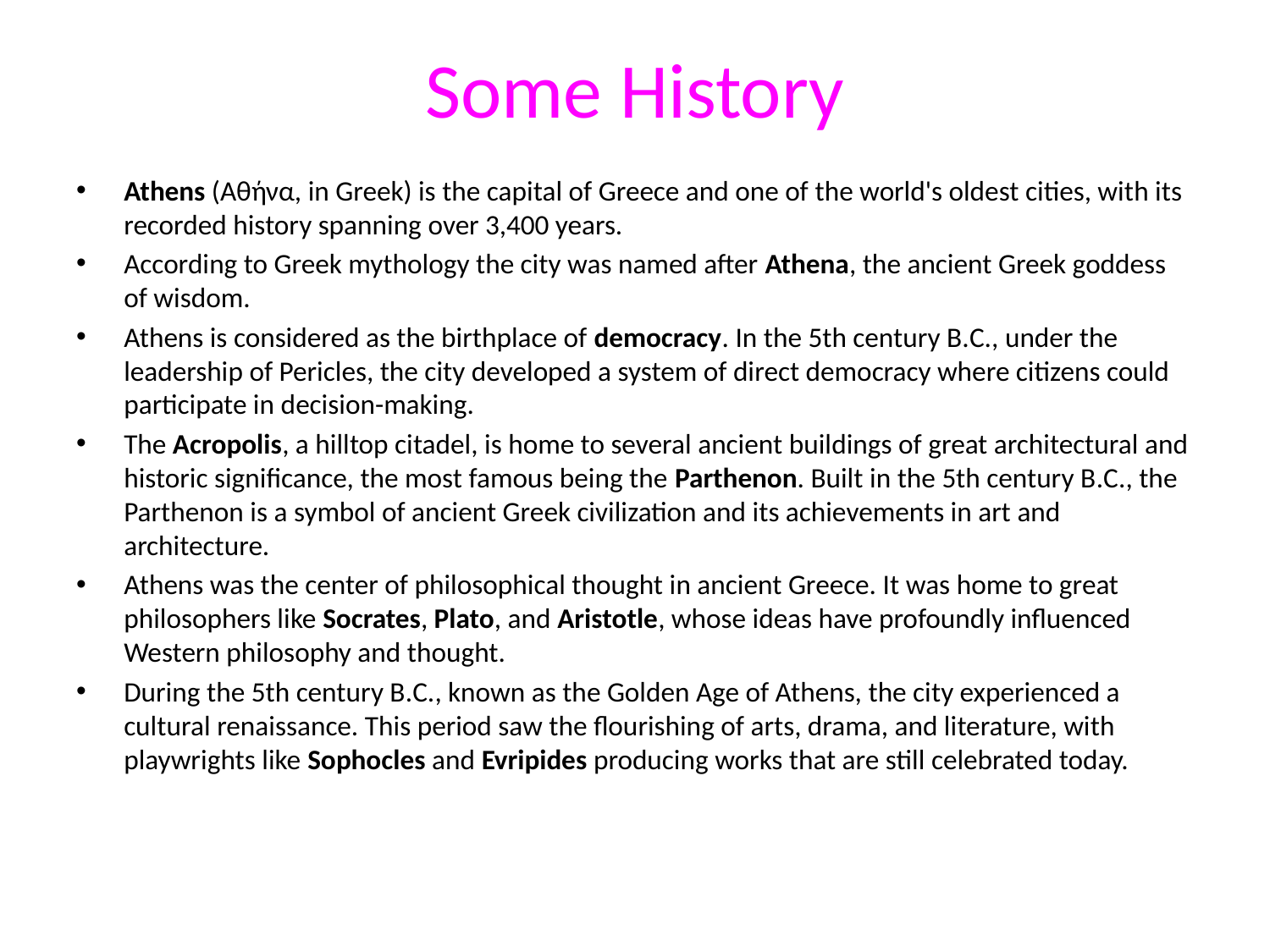

# Some History
Athens (Αθήνα, in Greek) is the capital of Greece and one of the world's oldest cities, with its recorded history spanning over 3,400 years.
According to Greek mythology the city was named after Athena, the ancient Greek goddess of wisdom.
Athens is considered as the birthplace of democracy. In the 5th century B.C., under the leadership of Pericles, the city developed a system of direct democracy where citizens could participate in decision-making.
The Acropolis, a hilltop citadel, is home to several ancient buildings of great architectural and historic significance, the most famous being the Parthenon. Built in the 5th century B.C., the Parthenon is a symbol of ancient Greek civilization and its achievements in art and architecture.
Athens was the center of philosophical thought in ancient Greece. It was home to great philosophers like Socrates, Plato, and Aristotle, whose ideas have profoundly influenced Western philosophy and thought.
During the 5th century B.C., known as the Golden Age of Athens, the city experienced a cultural renaissance. This period saw the flourishing of arts, drama, and literature, with playwrights like Sophocles and Evripides producing works that are still celebrated today.